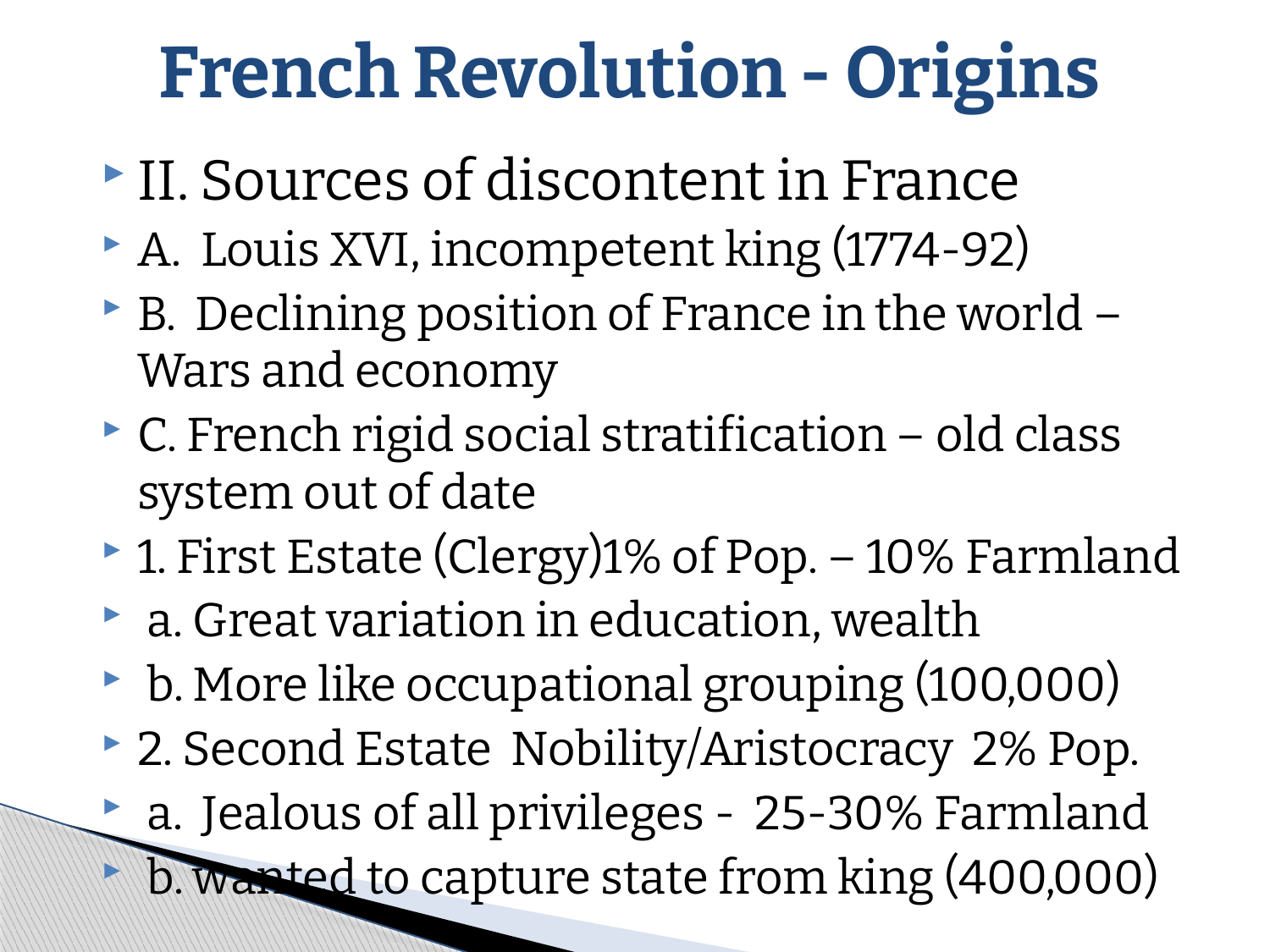

# French Revolution - Origins
II. Sources of discontent in France
A.  Louis XVI, incompetent king (1774-92)
B.  Declining position of France in the world – Wars and economy
C. French rigid social stratification – old class system out of date
1. First Estate (Clergy)1% of Pop. – 10% Farmland
 a. Great variation in education, wealth
 b. More like occupational grouping (100,000)
2. Second Estate  Nobility/Aristocracy  2% Pop.
 a.  Jealous of all privileges -  25-30% Farmland
 b. wanted to capture state from king (400,000)